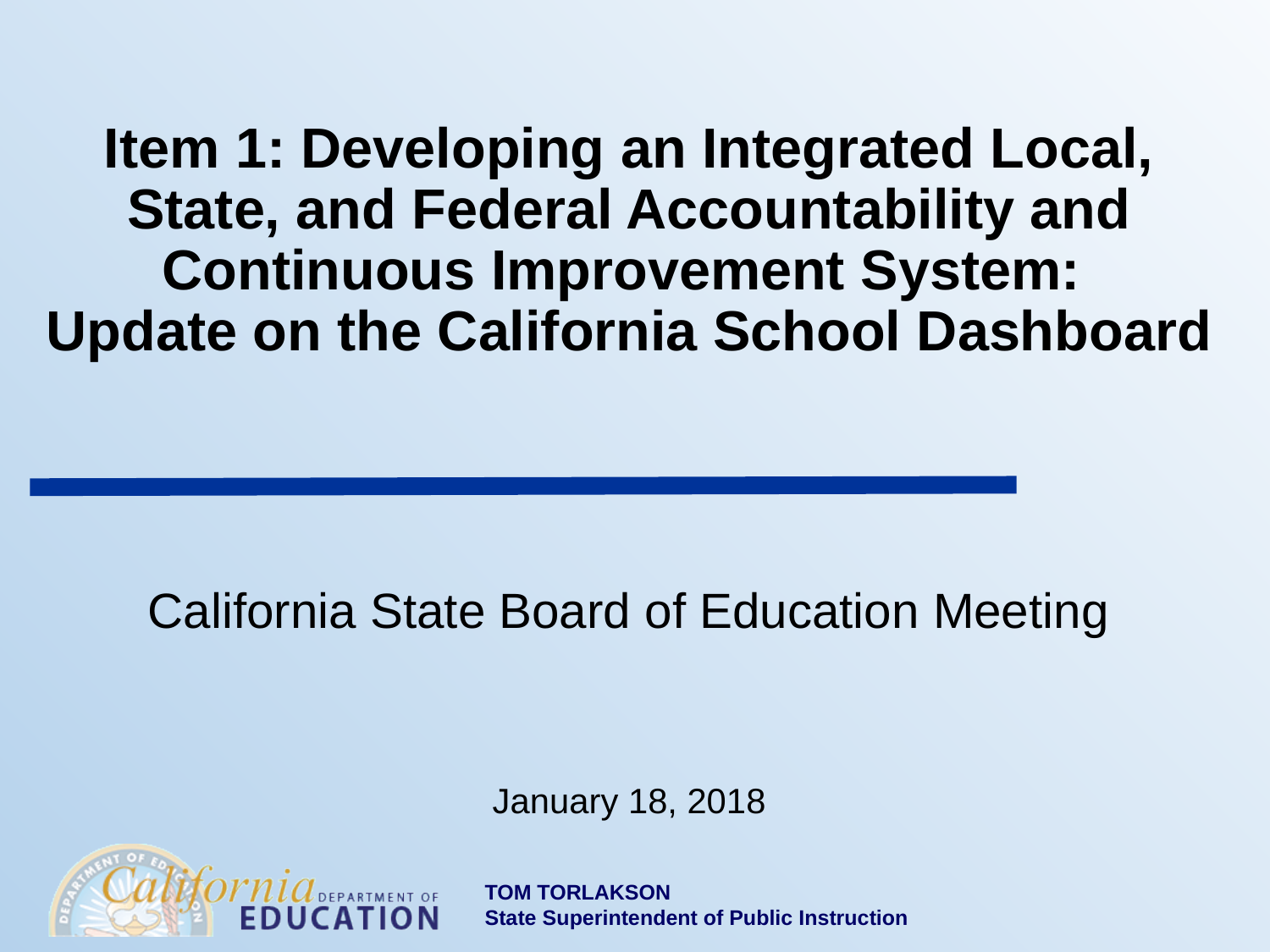

# Item 1: Developing an Integrated Local, State, and Federal Accountability and Continuous Improvement System: Update on the California School Dashboard

California State Board of Education Meeting

January 18, 2018